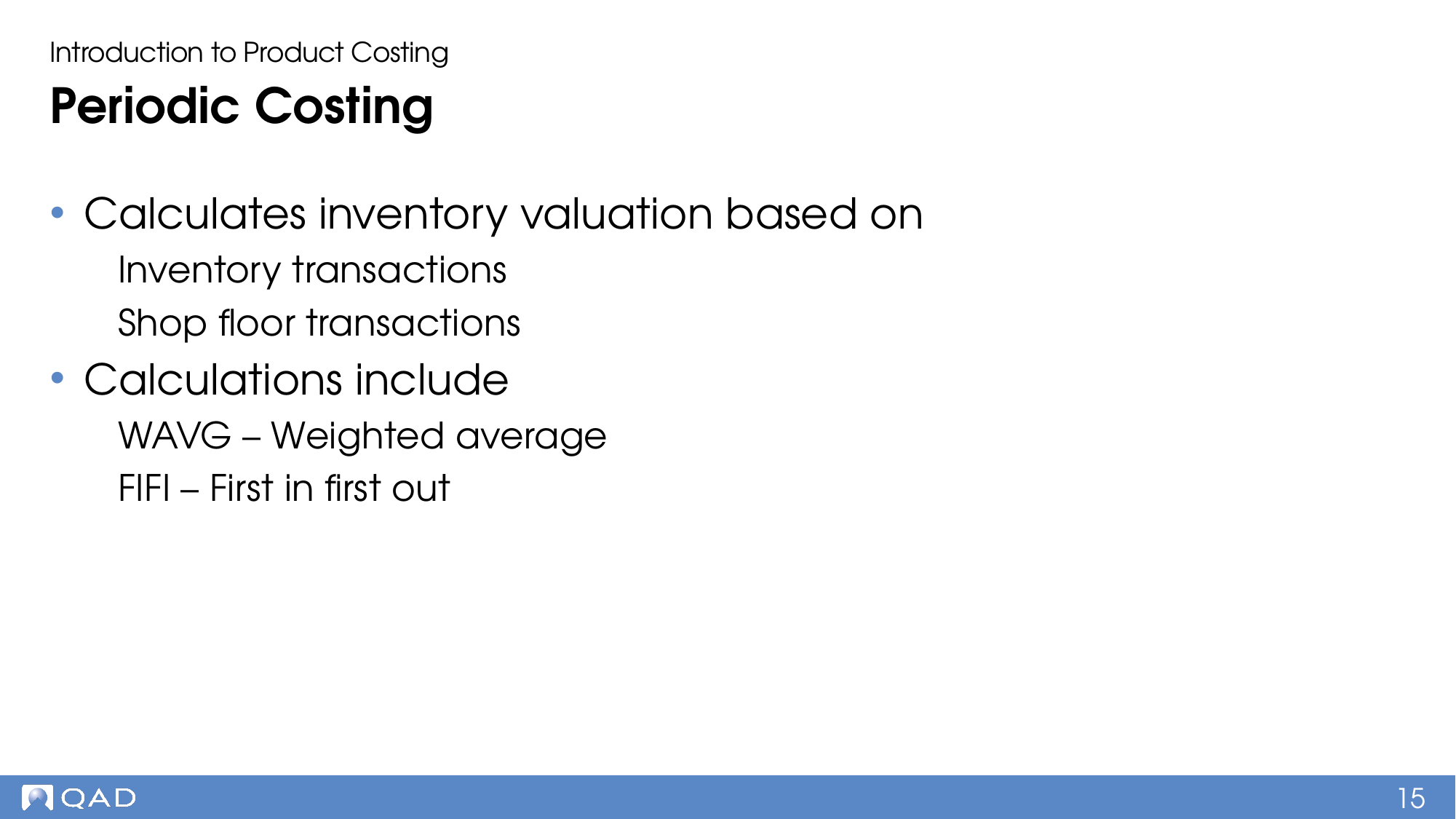

Introduction to Product Costing
# Periodic Costing
Calculates inventory valuation based on
Inventory transactions
Shop floor transactions
Calculations include
WAVG – Weighted average
FIFI – First in first out
15